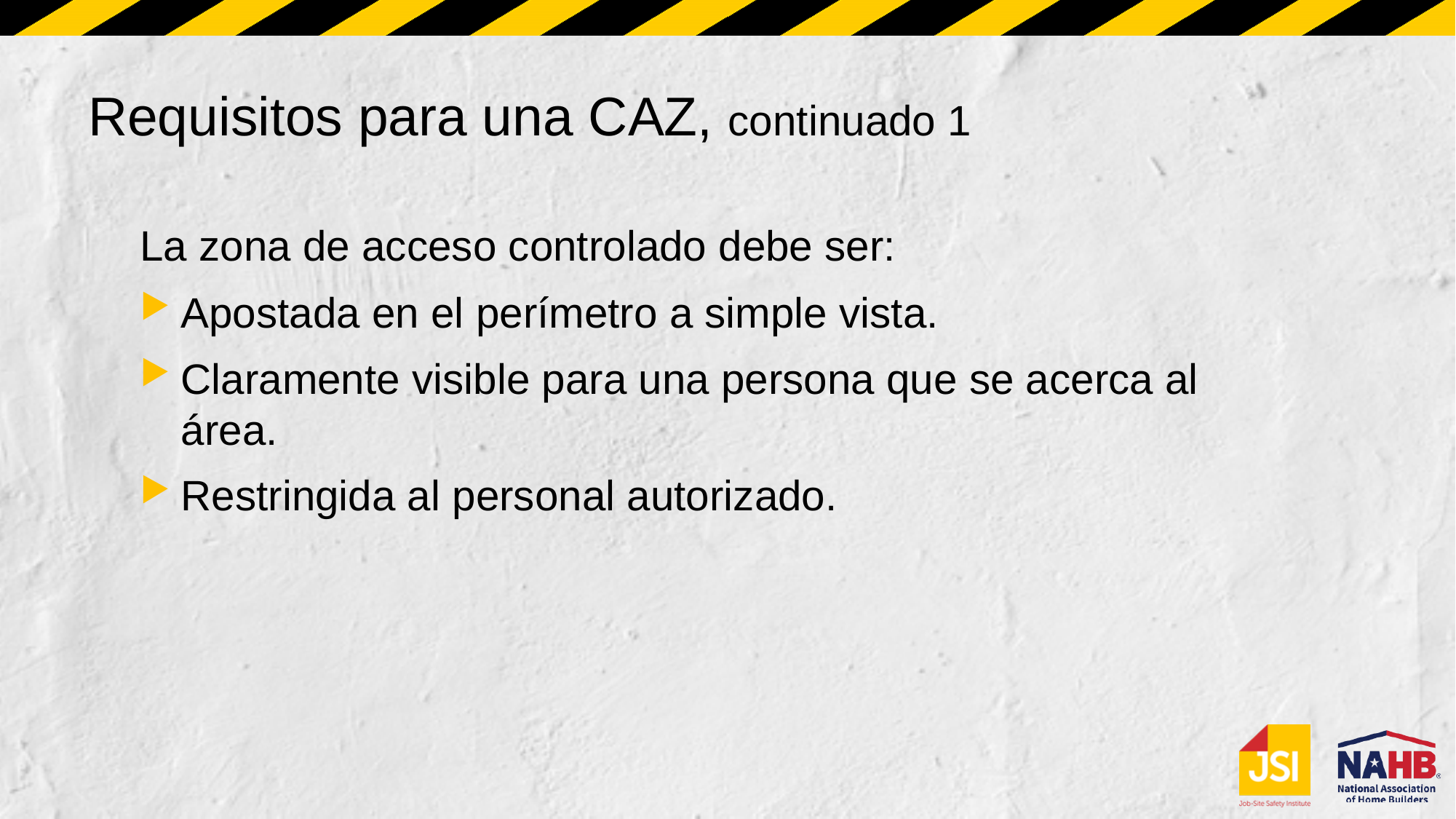

# Requisitos para una CAZ, continuado 1
La zona de acceso controlado debe ser:
Apostada en el perímetro a simple vista.
Claramente visible para una persona que se acerca al área.
Restringida al personal autorizado.